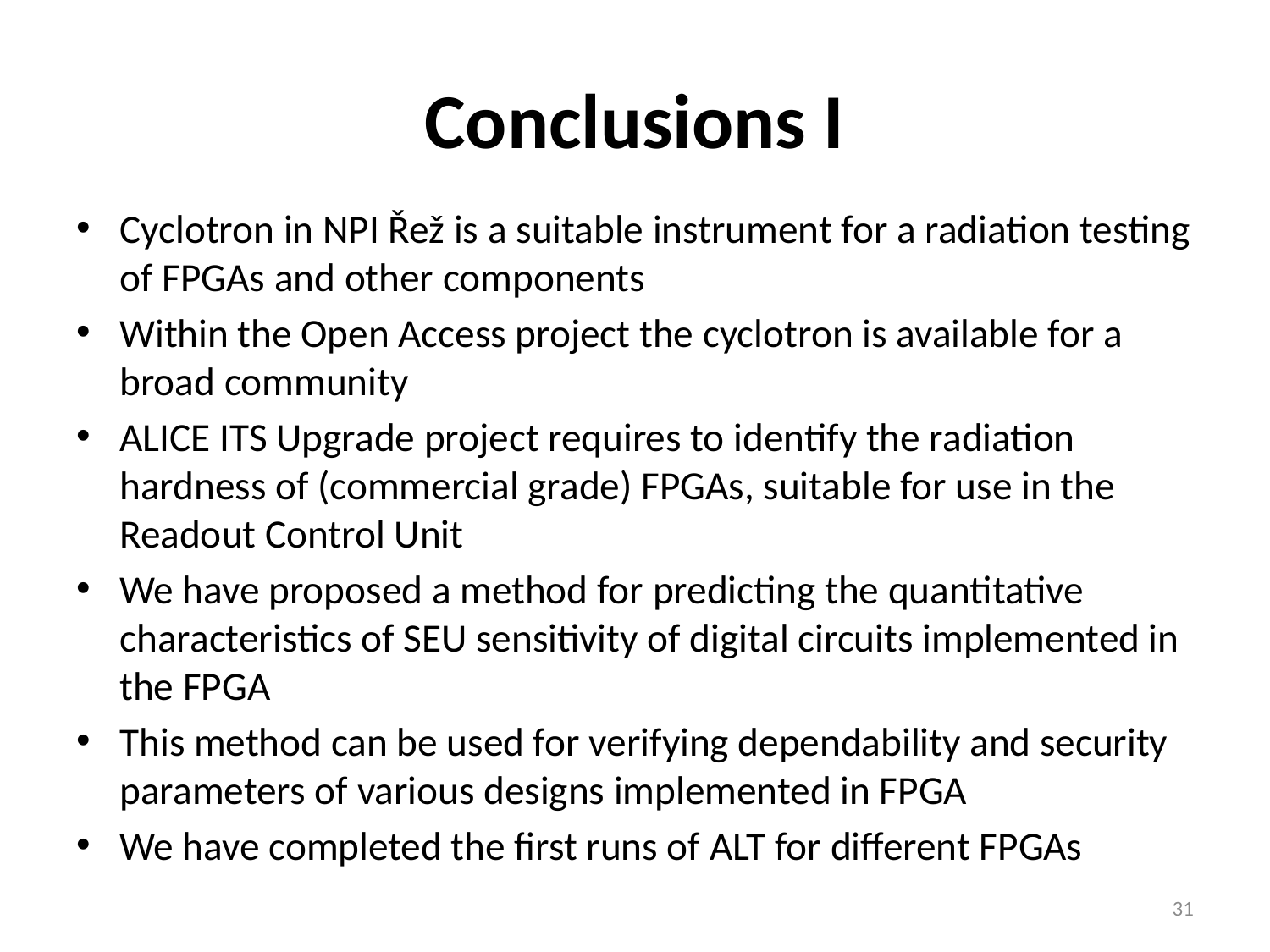

# Conclusions I
Cyclotron in NPI Řež is a suitable instrument for a radiation testing of FPGAs and other components
Within the Open Access project the cyclotron is available for a broad community
ALICE ITS Upgrade project requires to identify the radiation hardness of (commercial grade) FPGAs, suitable for use in the Readout Control Unit
We have proposed a method for predicting the quantitative characteristics of SEU sensitivity of digital circuits implemented in the FPGA
This method can be used for verifying dependability and security parameters of various designs implemented in FPGA
We have completed the first runs of ALT for different FPGAs
31